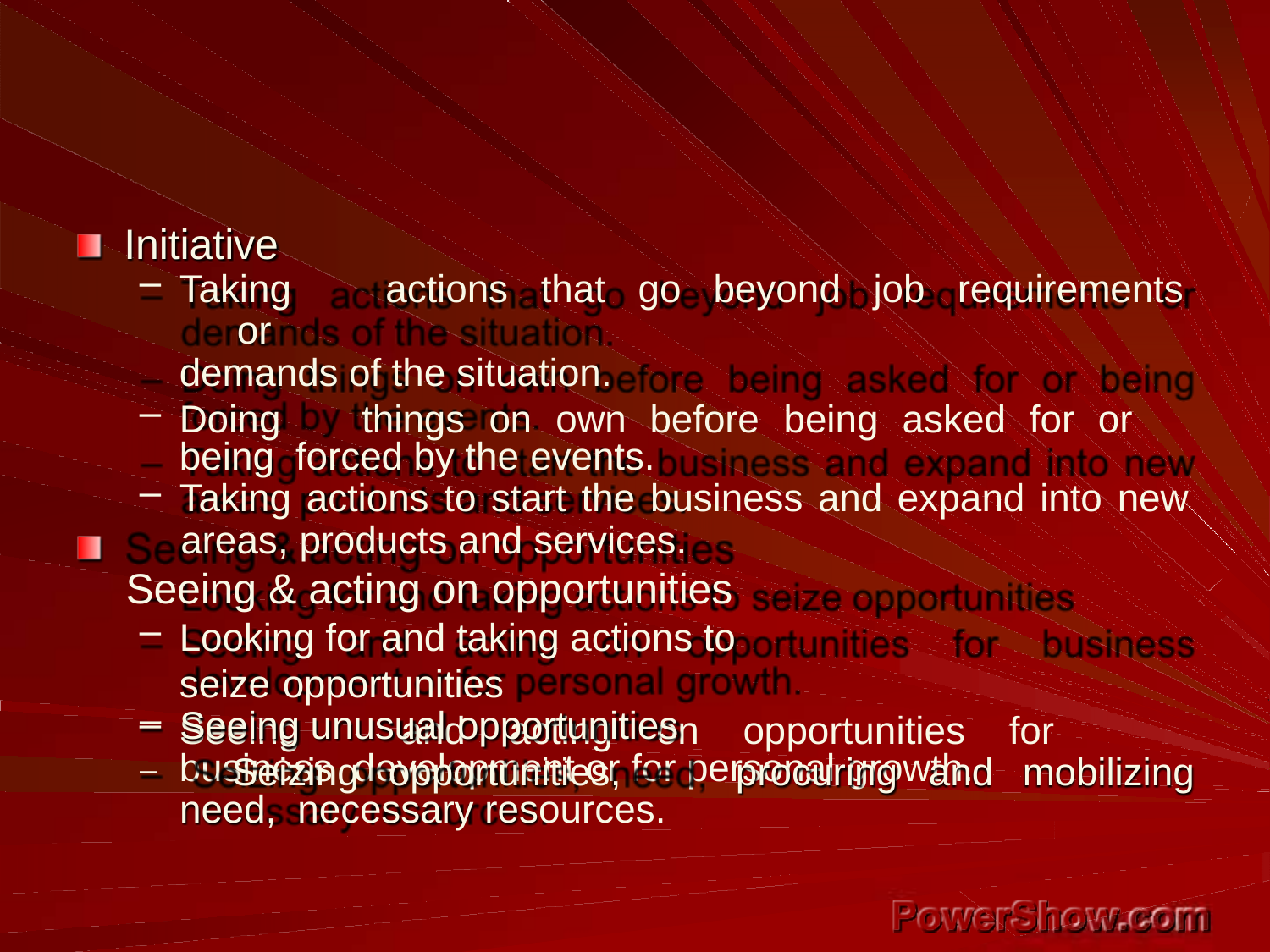

# Initiative

Taking	actions	that	go	beyond	job	requirements	or
demands of the situation.
Doing	things	on	own	before	being	asked	for	or	being  forced by the events.
Taking actions to start the business and expand into new
areas, products and services.
Seeing & acting on opportunities
Looking for and taking actions to seize opportunities
Seeing	and	acting	on	opportunities	for	business  development or for personal growth.

Seeing unusual opportunities
	Seizing	opportunities,	need,  necessary resources.
procuring	and	mobilizing